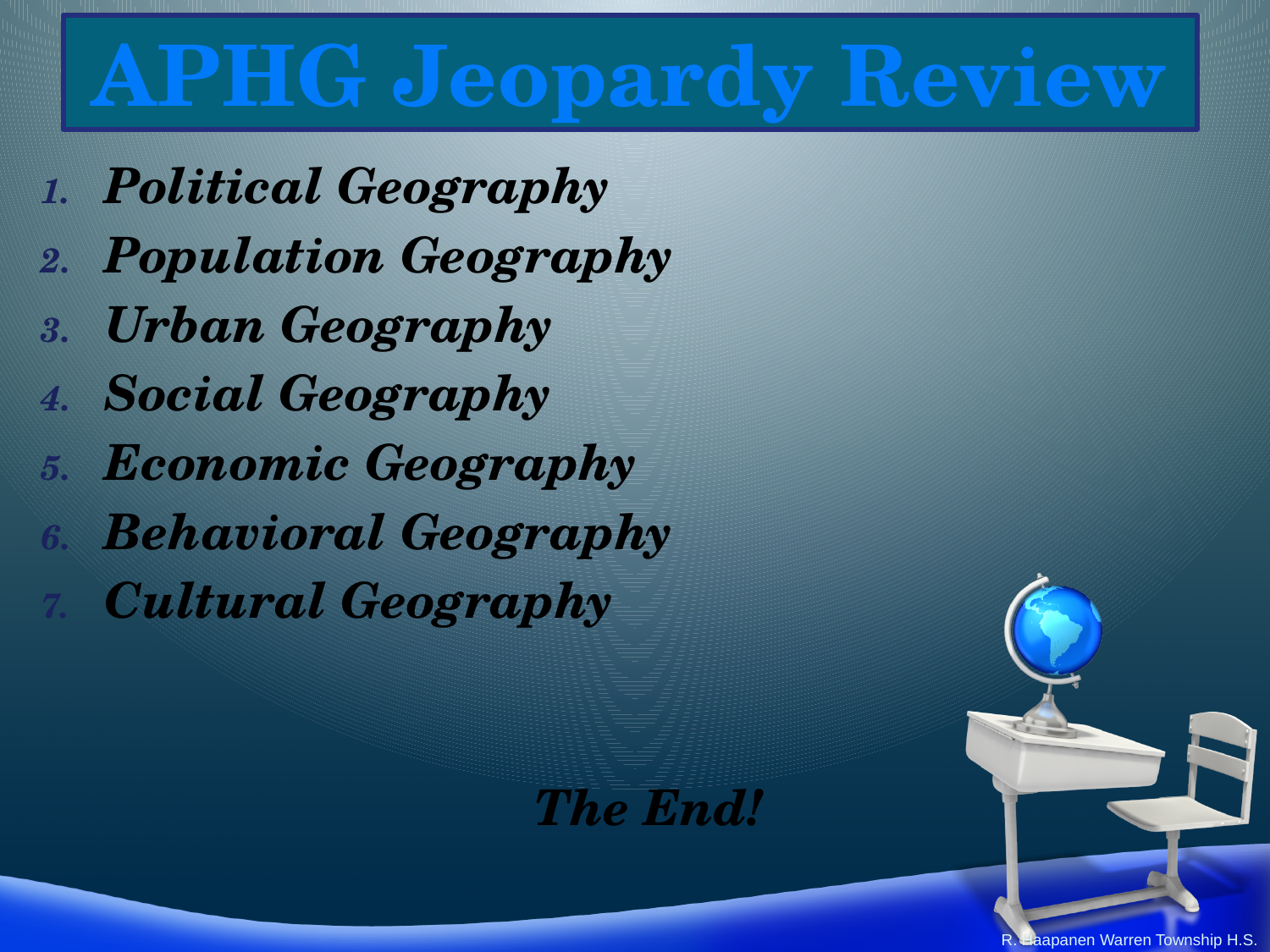

Political Geography
Population Geography
Urban Geography
Social Geography
Economic Geography
Behavioral Geography
Cultural Geography

The End!

R. Haapanen Warren Township H.S.